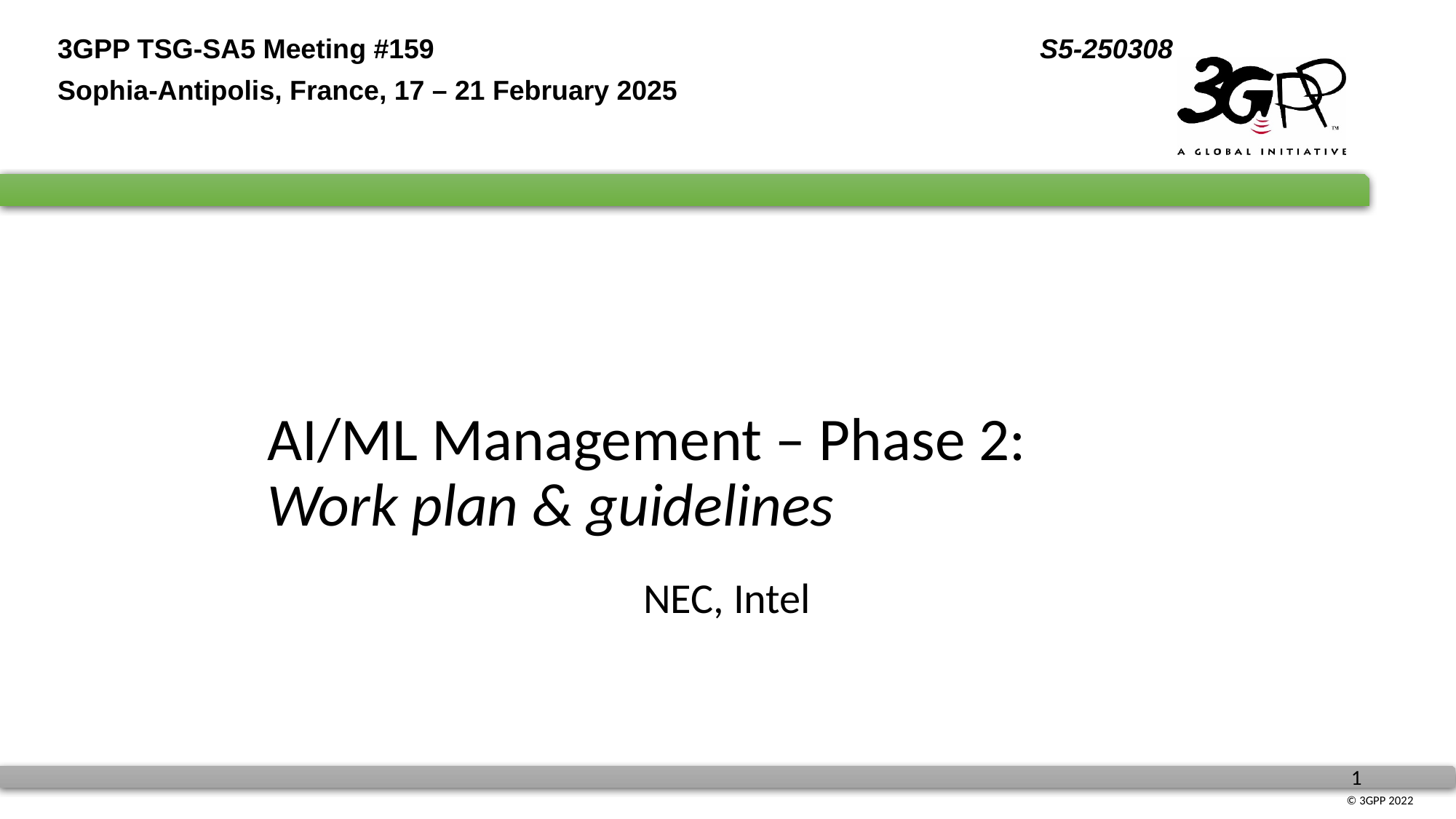

3GPP TSG-SA5 Meeting #159						S5-250308
Sophia-Antipolis, France, 17 – 21 February 2025
# AI/ML Management – Phase 2: Work plan & guidelines
NEC, Intel